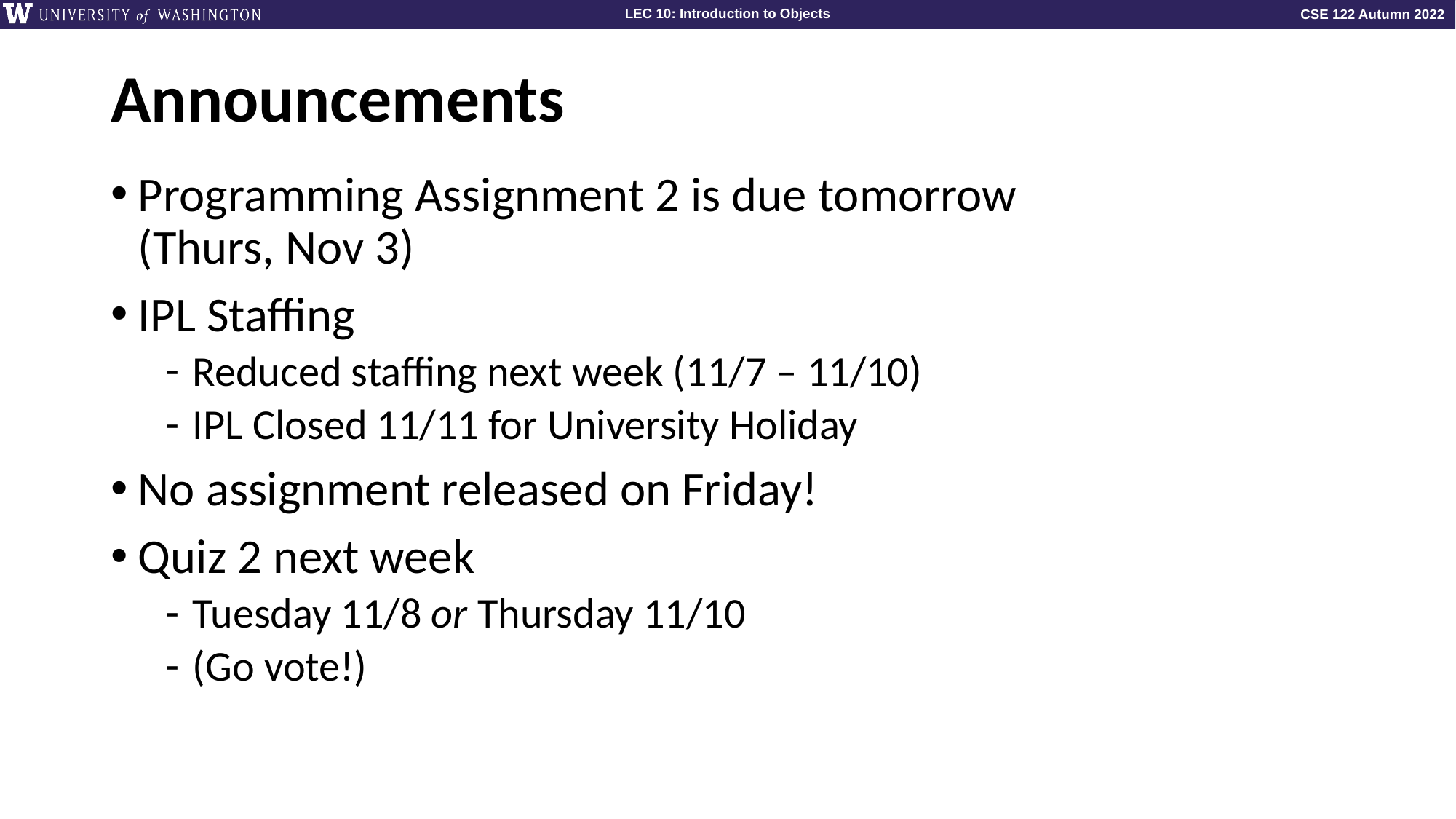

# Announcements
Programming Assignment 2 is due tomorrow
(Thurs, Nov 3)
IPL Staffing
Reduced staffing next week (11/7 – 11/10)
IPL Closed 11/11 for University Holiday
No assignment released on Friday!
Quiz 2 next week
Tuesday 11/8 or Thursday 11/10
(Go vote!)